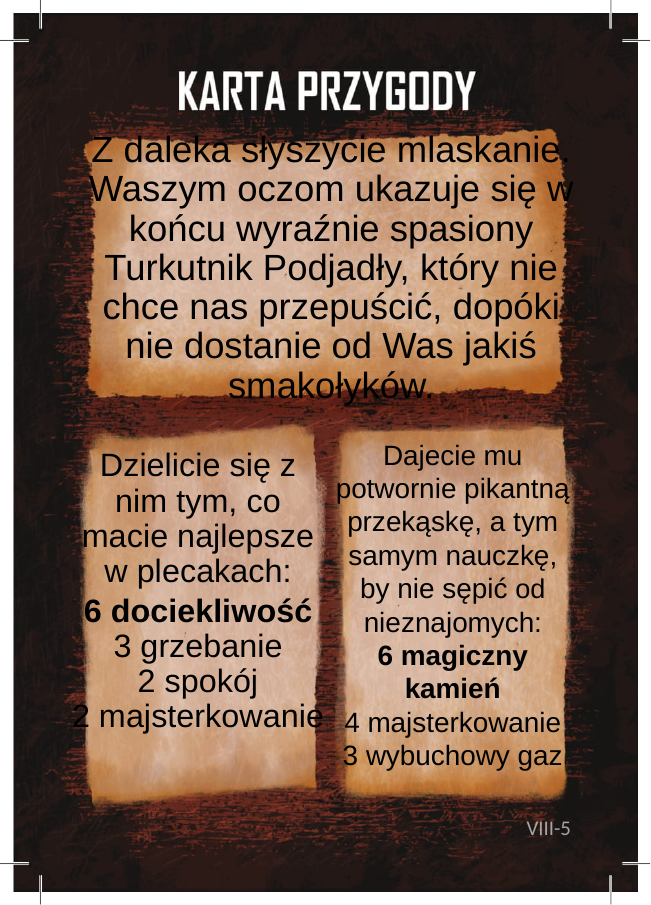

# Z daleka słyszycie mlaskanie. Waszym oczom ukazuje się w końcu wyraźnie spasiony Turkutnik Podjadły, który nie chce nas przepuścić, dopóki nie dostanie od Was jakiś smakołyków.
Dajecie mu potwornie pikantną przekąskę, a tym samym nauczkę, by nie sępić od nieznajomych:
6 magiczny kamień
4 majsterkowanie
3 wybuchowy gaz
Dzielicie się z nim tym, co macie najlepsze
w plecakach:
6 dociekliwość
3 grzebanie
2 spokój
2 majsterkowanie
VIII-5